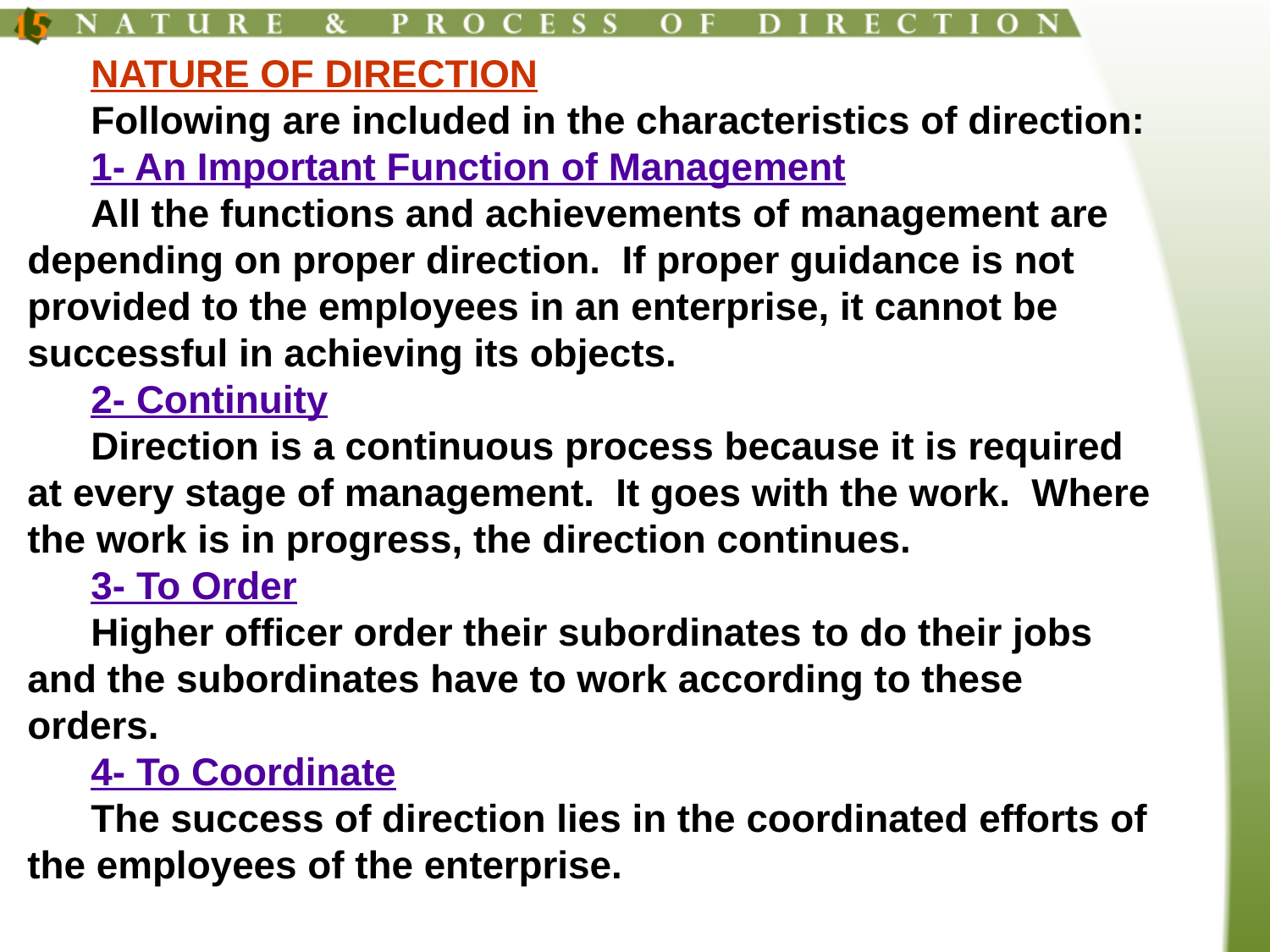

NATURE OF DIRECTION
Following are included in the characteristics of direction:
1- An Important Function of Management
All the functions and achievements of management are depending on proper direction.  If proper guidance is not provided to the employees in an enterprise, it cannot be successful in achieving its objects.
2- Continuity
Direction is a continuous process because it is required at every stage of management.  It goes with the work.  Where the work is in progress, the direction continues.
3- To Order
Higher officer order their subordinates to do their jobs and the subordinates have to work according to these orders.
4- To Coordinate
The success of direction lies in the coordinated efforts of the employees of the enterprise.